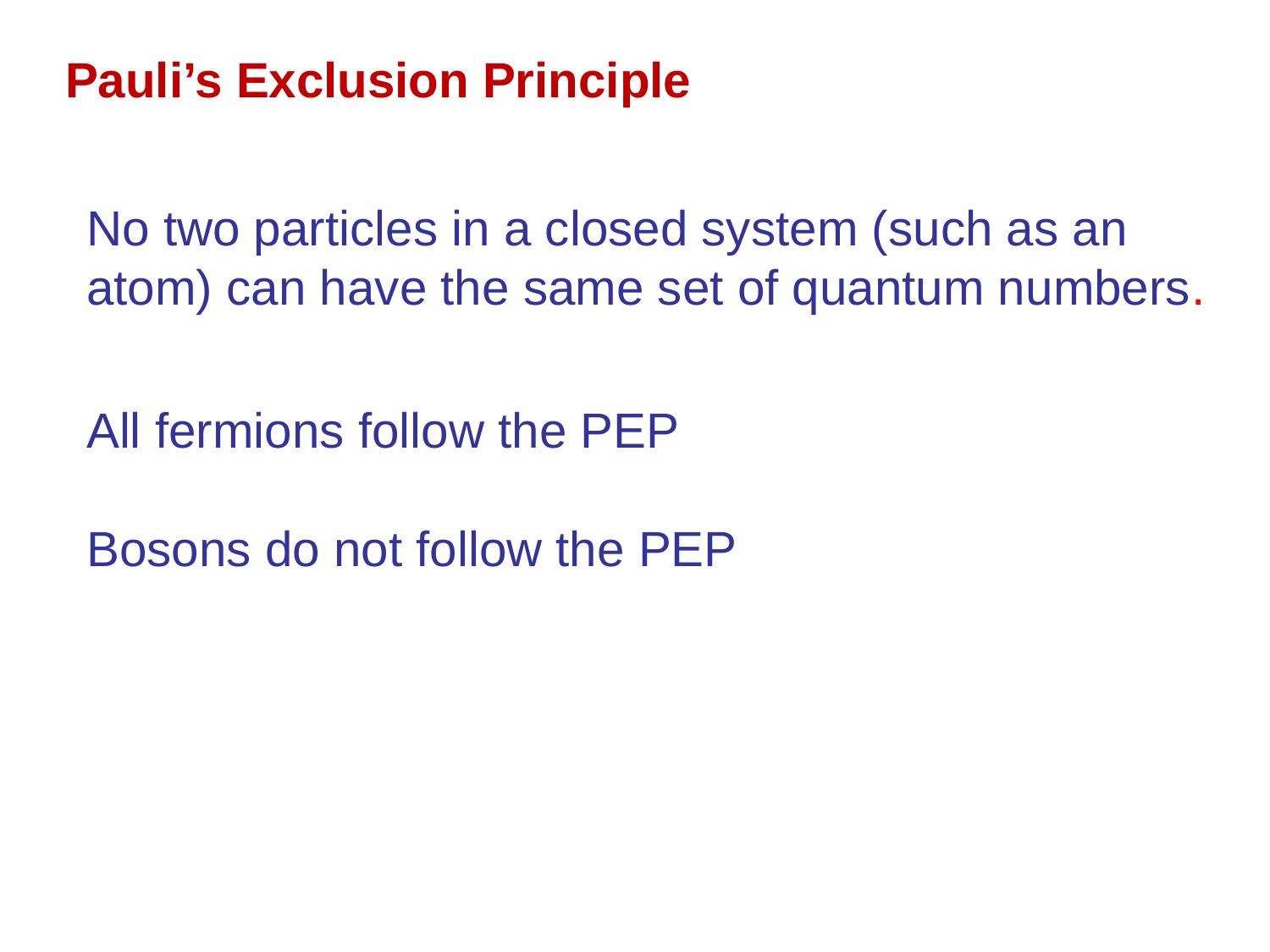

Pauli’s Exclusion Principle
No two particles in a closed system (such as an atom) can have the same set of quantum numbers.

All fermions follow the PEP

Bosons do not follow the PEP